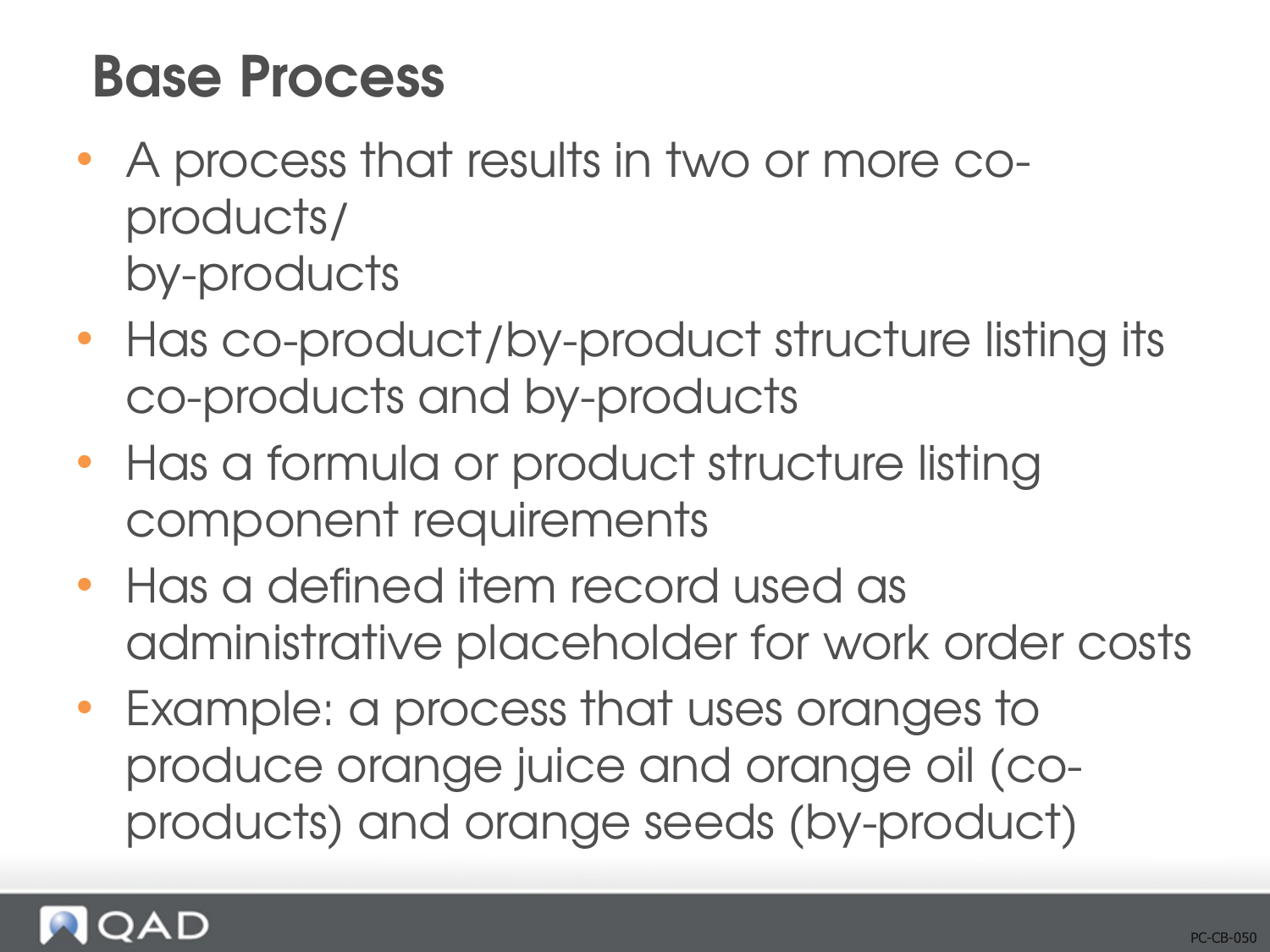

# Base Process
A process that results in two or more co-products/
by-products
Has co-product/by-product structure listing its co-products and by-products
Has a formula or product structure listing component requirements
Has a defined item record used as administrative placeholder for work order costs
Example: a process that uses oranges to produce orange juice and orange oil (co-products) and orange seeds (by-product)
PC-CB-050